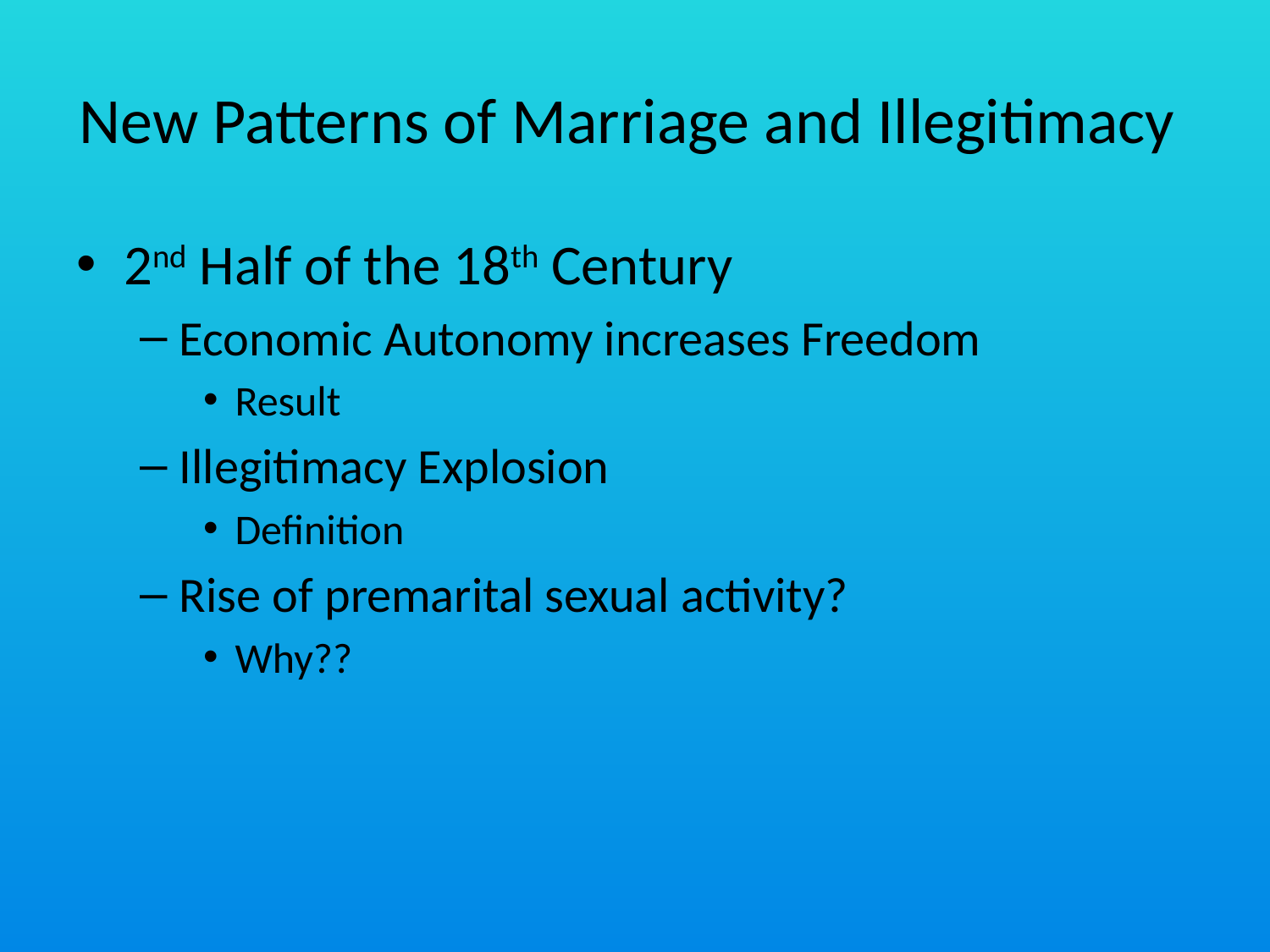

# New Patterns of Marriage and Illegitimacy
2nd Half of the 18th Century
Economic Autonomy increases Freedom
Result
Illegitimacy Explosion
Definition
Rise of premarital sexual activity?
Why??